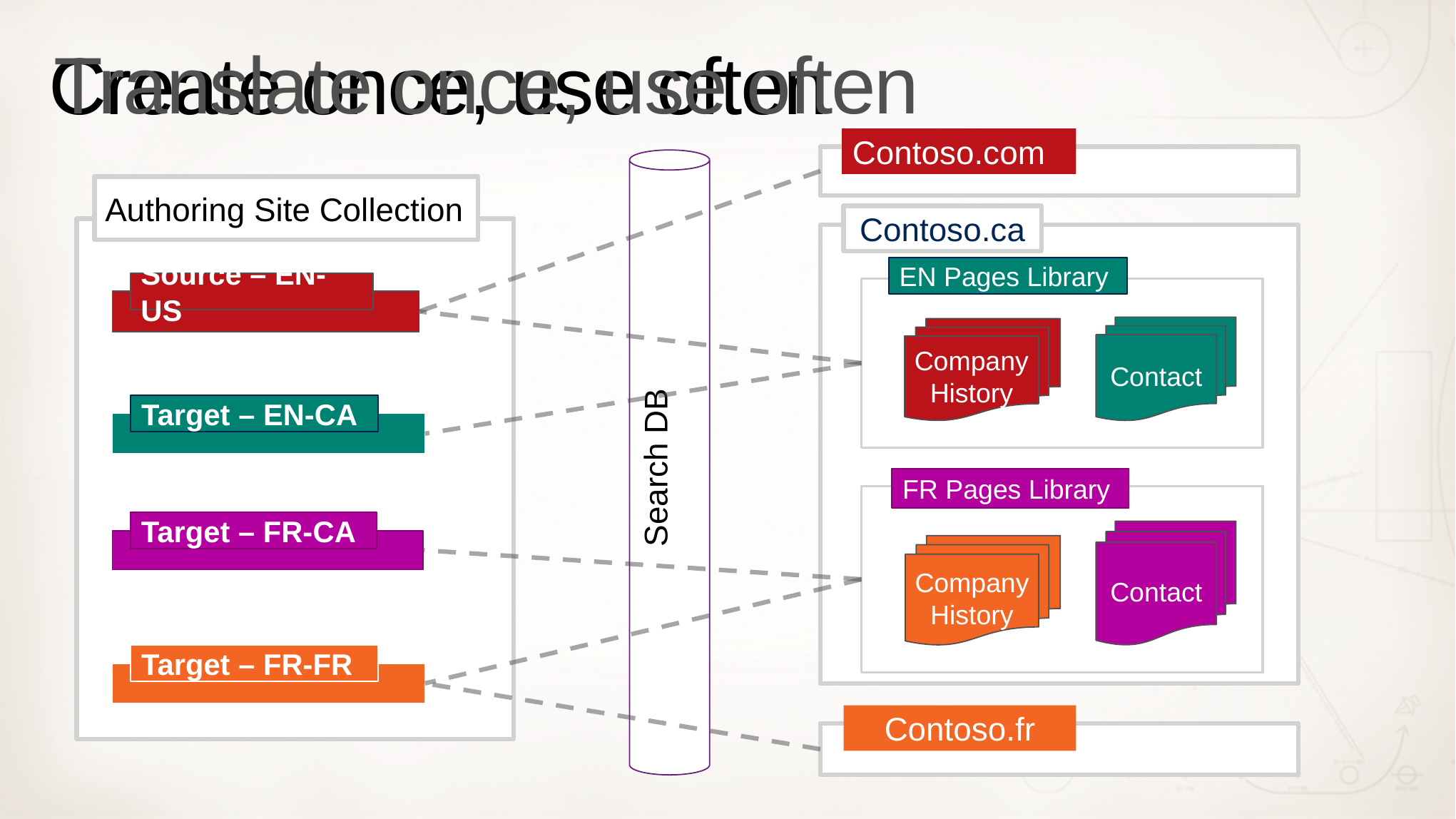

Translate once, use often
# Create once, use often
Contoso.com

Search DB
Authoring Site Collection
Contoso.ca

EN Pages Library
Source – EN-US

Contact
Company History
Target – EN-CA

FR Pages Library

Target – FR-CA

Contact
Company History
Target – FR-FR

Contoso.fr